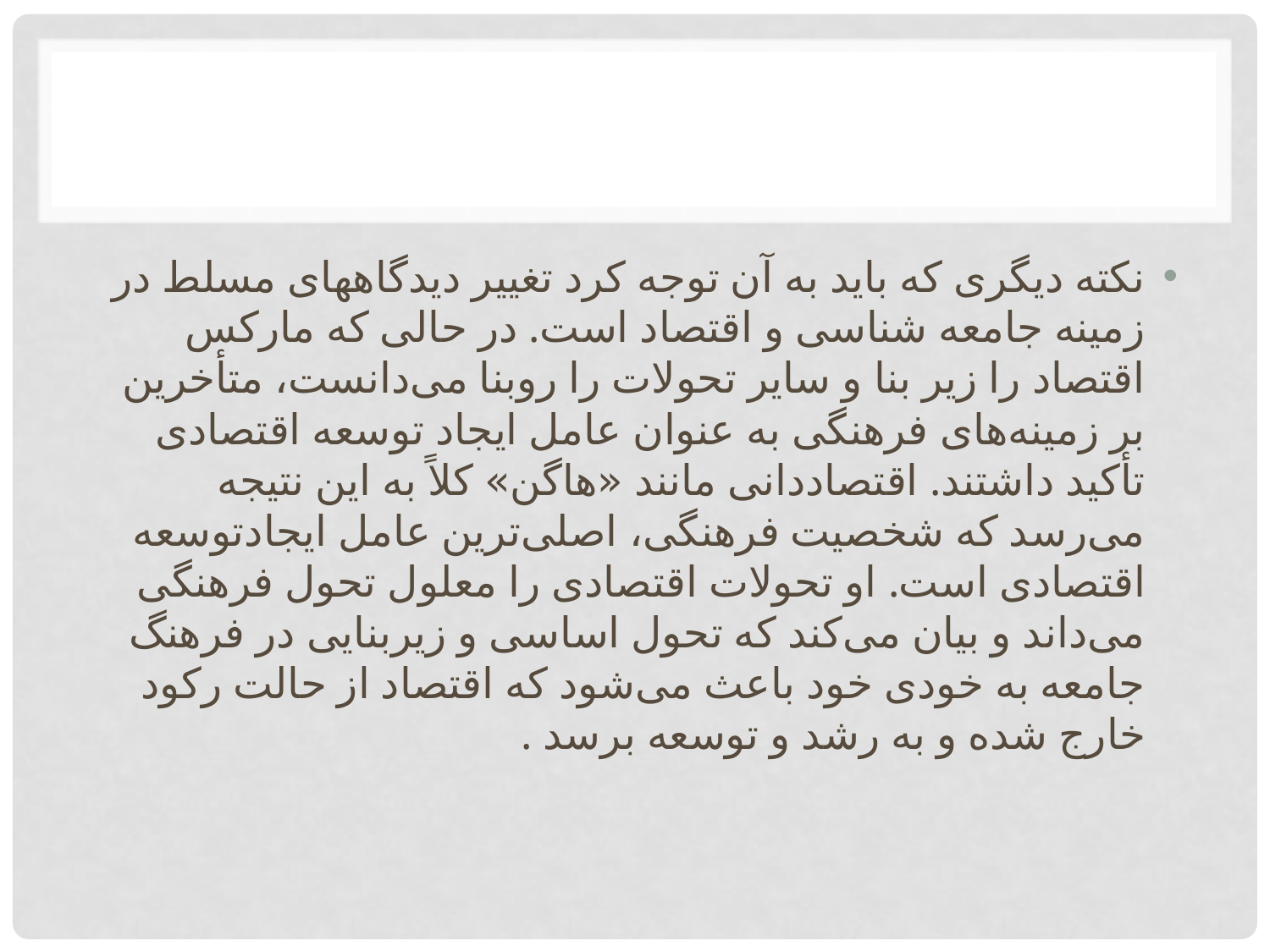

نکته دیگری که باید به آن توجه کرد تغییر دیدگاههای مسلط در زمینه جامعه شناسی و اقتصاد است. در حالی که مارکس اقتصاد را زیر بنا و سایر تحولات را روبنا می‌دانست، متأخرین بر زمینه‌های فرهنگی به عنوان عامل ایجاد توسعه اقتصادی تأکید داشتند. اقتصاددانی مانند «هاگن» کلاً به این نتیجه می‌رسد که شخصیت فرهنگی، اصلی‌ترین عامل ایجادتوسعه اقتصادی است. او تحولات اقتصادی را معلول تحول فرهنگی می‌داند و بیان می‌کند که تحول اساسی و زیربنایی در فرهنگ جامعه به خودی خود باعث می‌شود که اقتصاد از حالت رکود خارج شده و به رشد و توسعه برسد .